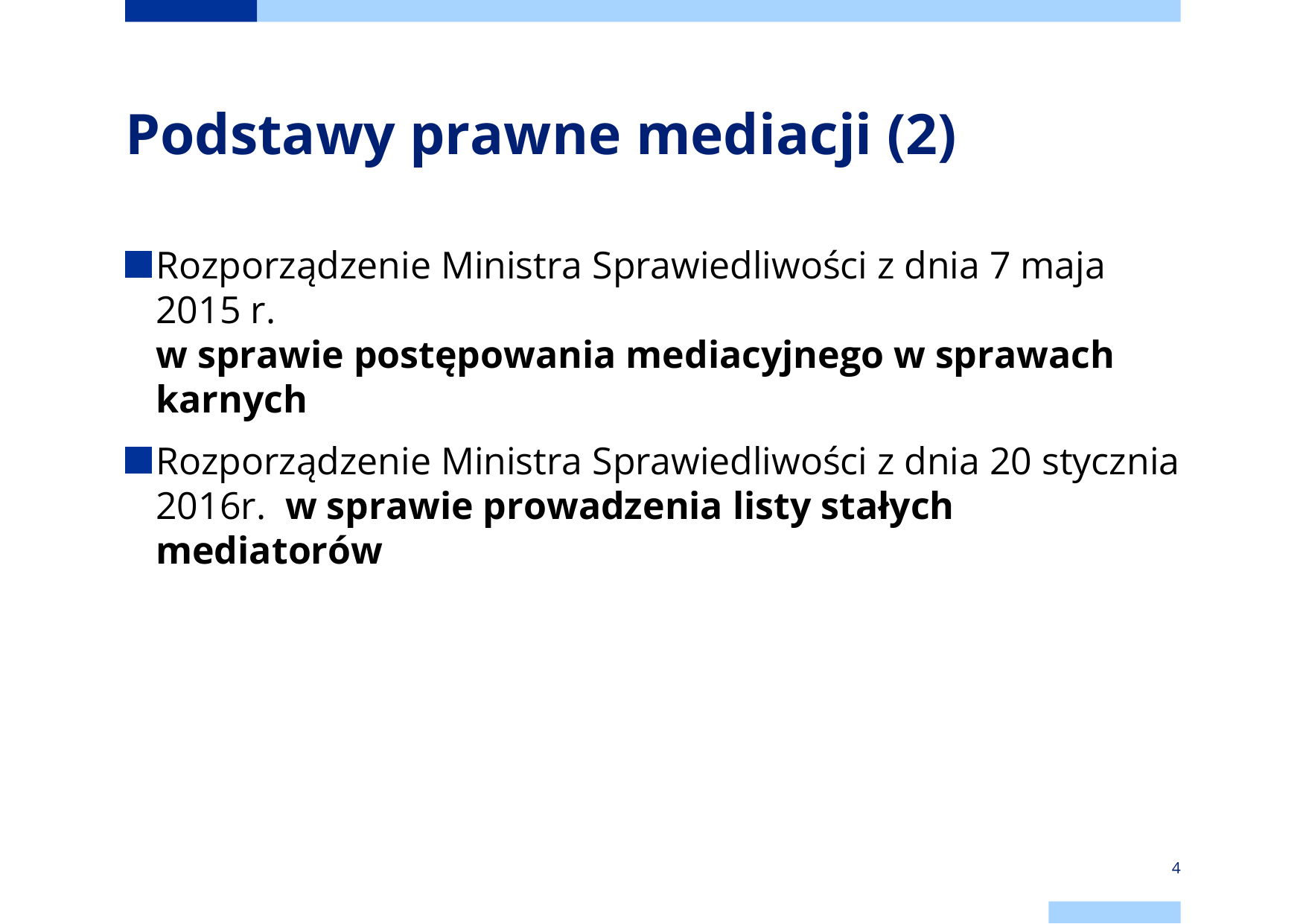

# Podstawy prawne mediacji (2)
Rozporządzenie Ministra Sprawiedliwości z dnia 7 maja 2015 r.
w sprawie postępowania mediacyjnego w sprawach karnych
Rozporządzenie Ministra Sprawiedliwości z dnia 20 stycznia 2016r.  w sprawie prowadzenia listy stałych mediatorów

4